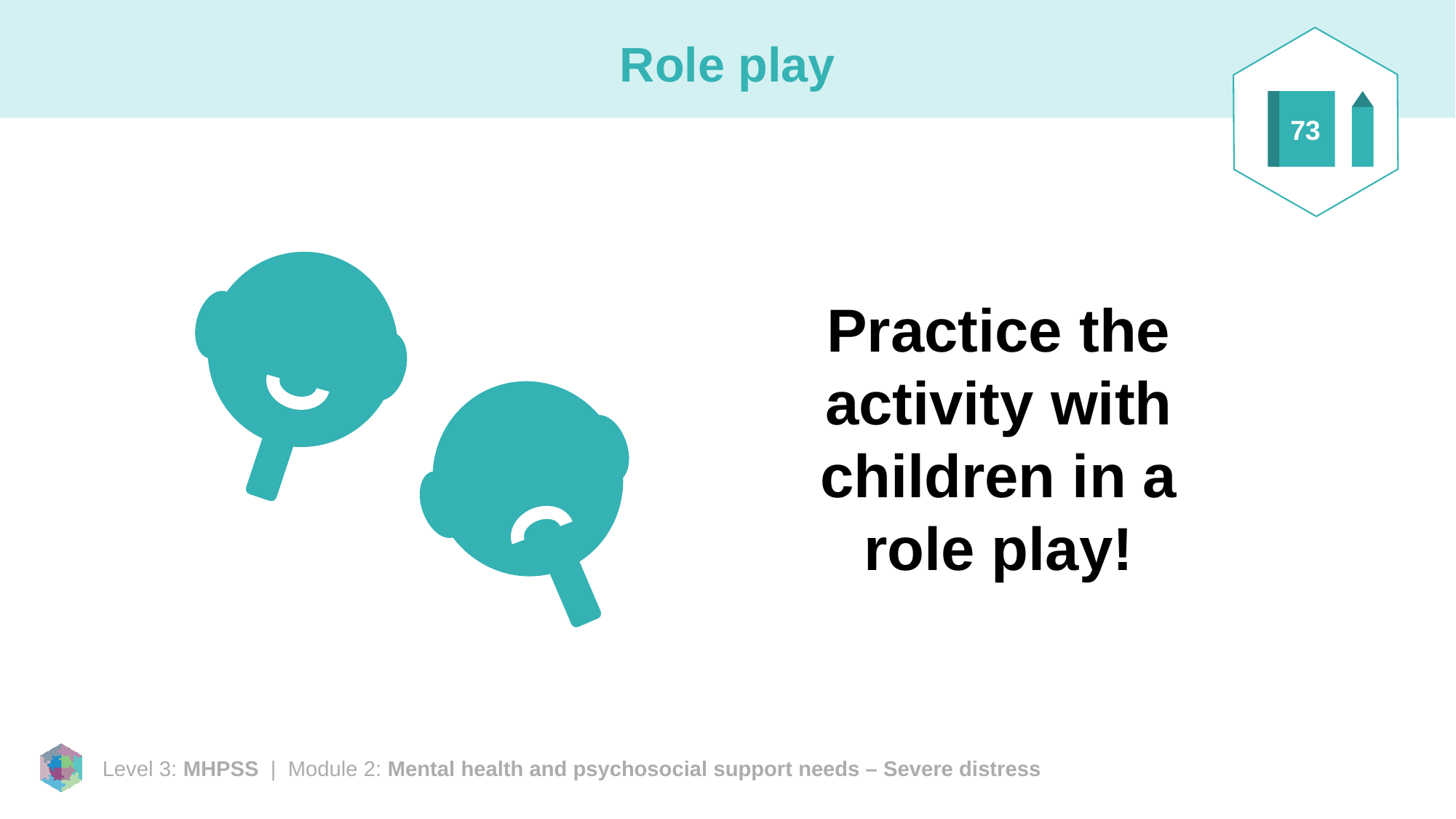

73

# Role play

Practice the activity with children in a role play!